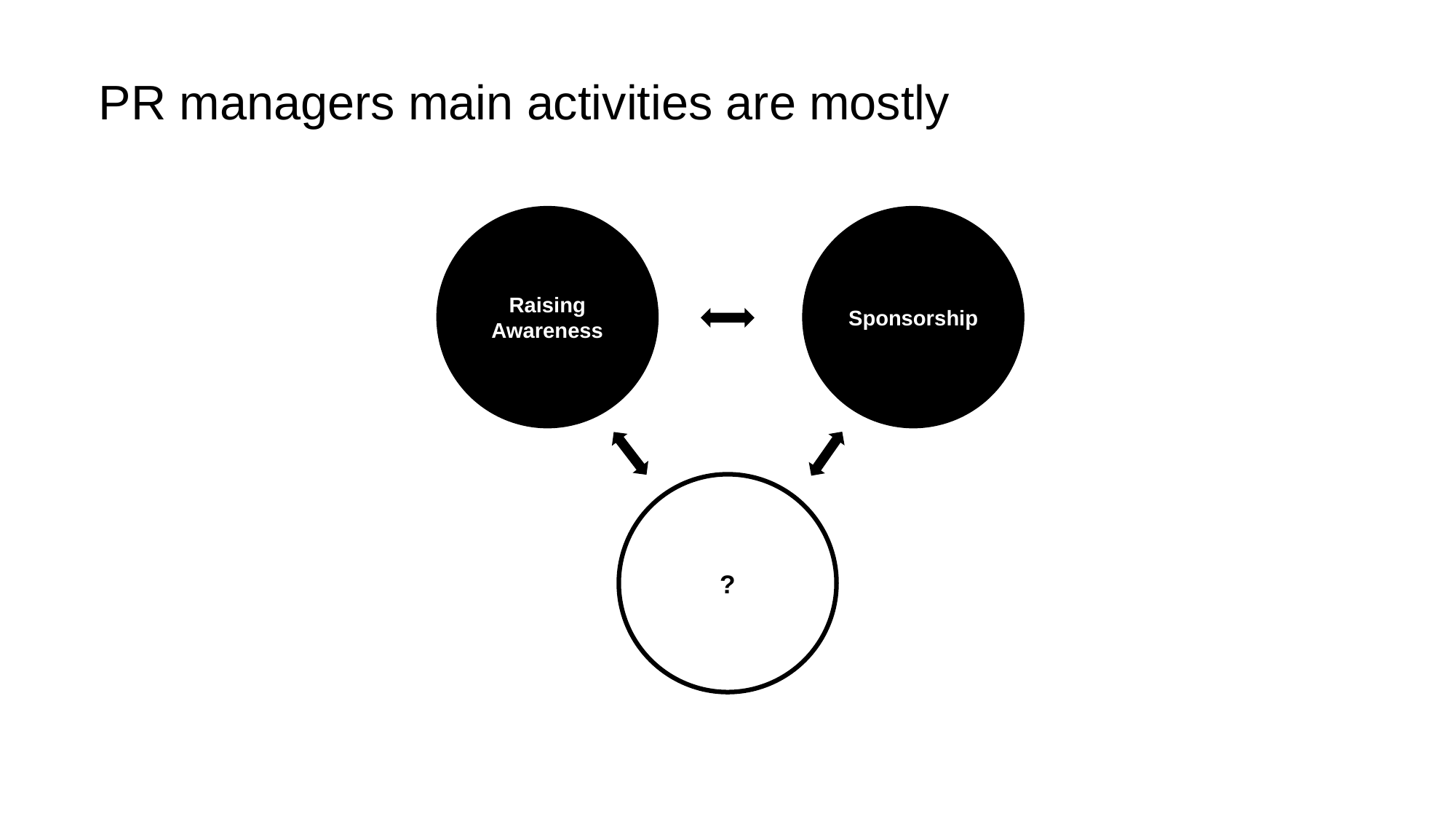

PR managers main activities are mostly
Raising Awareness
Sponsorship

?